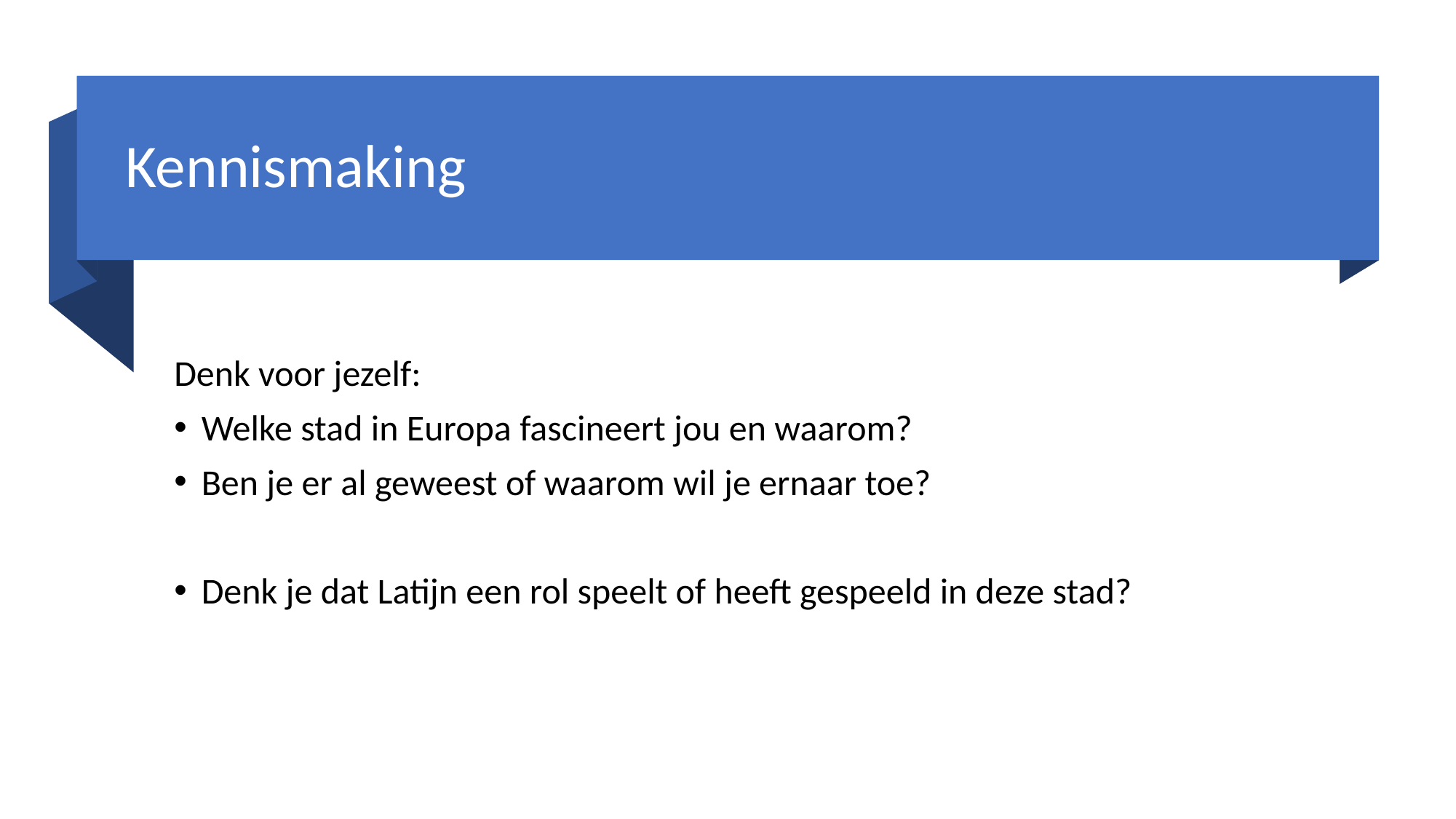

# Kennismaking

Denk voor jezelf:
Welke stad in Europa fascineert jou en waarom?
Ben je er al geweest of waarom wil je ernaar toe?

Denk je dat Latijn een rol speelt of heeft gespeeld in deze stad?